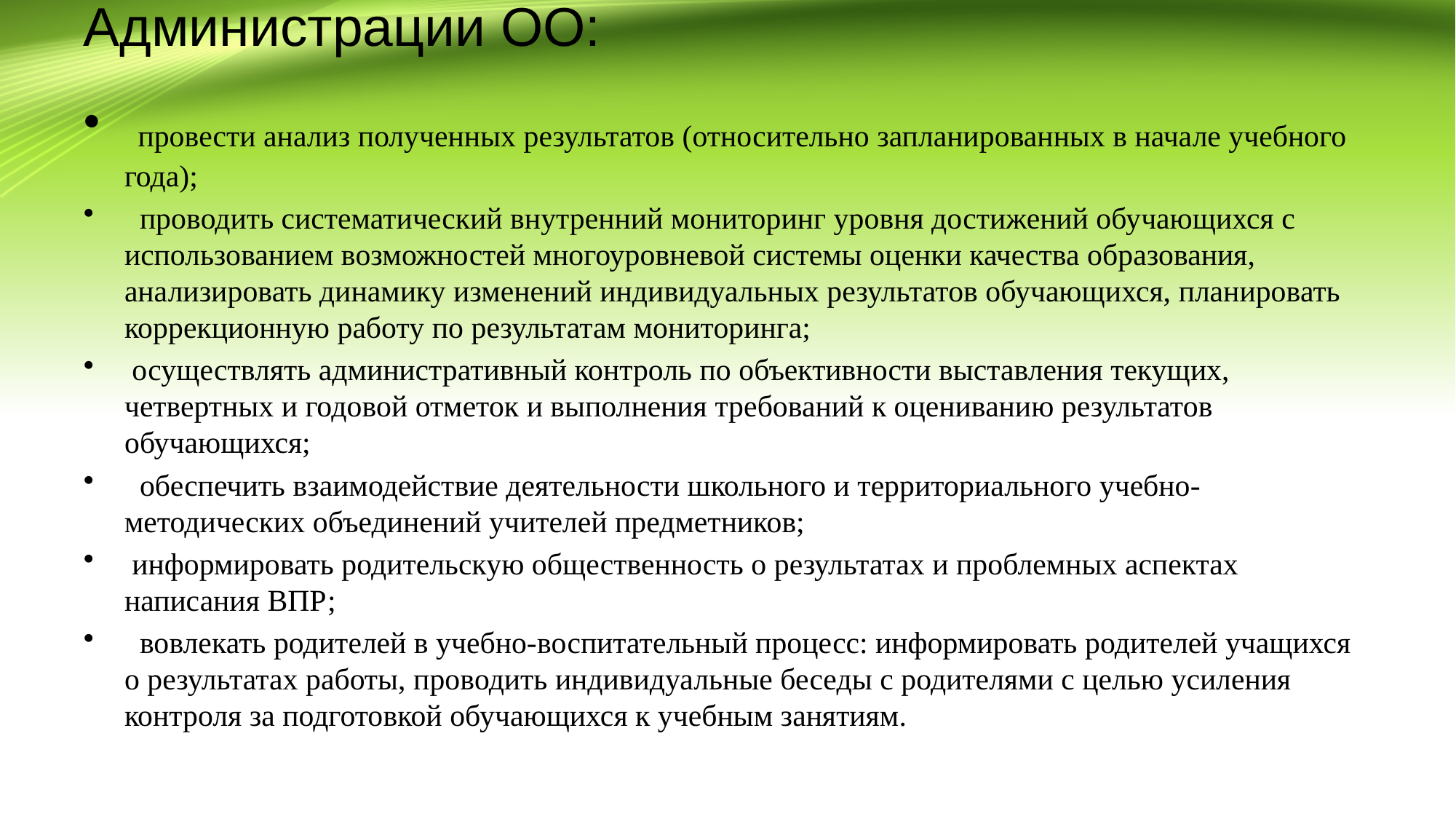

# Администрации ОО:
 провести анализ полученных результатов (относительно запланированных в начале учебного года);
  проводить систематический внутренний мониторинг уровня достижений обучающихся с использованием возможностей многоуровневой системы оценки качества образования, анализировать динамику изменений индивидуальных результатов обучающихся, планировать коррекционную работу по результатам мониторинга;
 осуществлять административный контроль по объективности выставления текущих, четвертных и годовой отметок и выполнения требований к оцениванию результатов обучающихся;
  обеспечить взаимодействие деятельности школьного и территориального учебно-методических объединений учителей предметников;
 информировать родительскую общественность о результатах и проблемных аспектах написания ВПР;
  вовлекать родителей в учебно-воспитательный процесс: информировать родителей учащихся о результатах работы, проводить индивидуальные беседы с родителями с целью усиления контроля за подготовкой обучающихся к учебным занятиям.